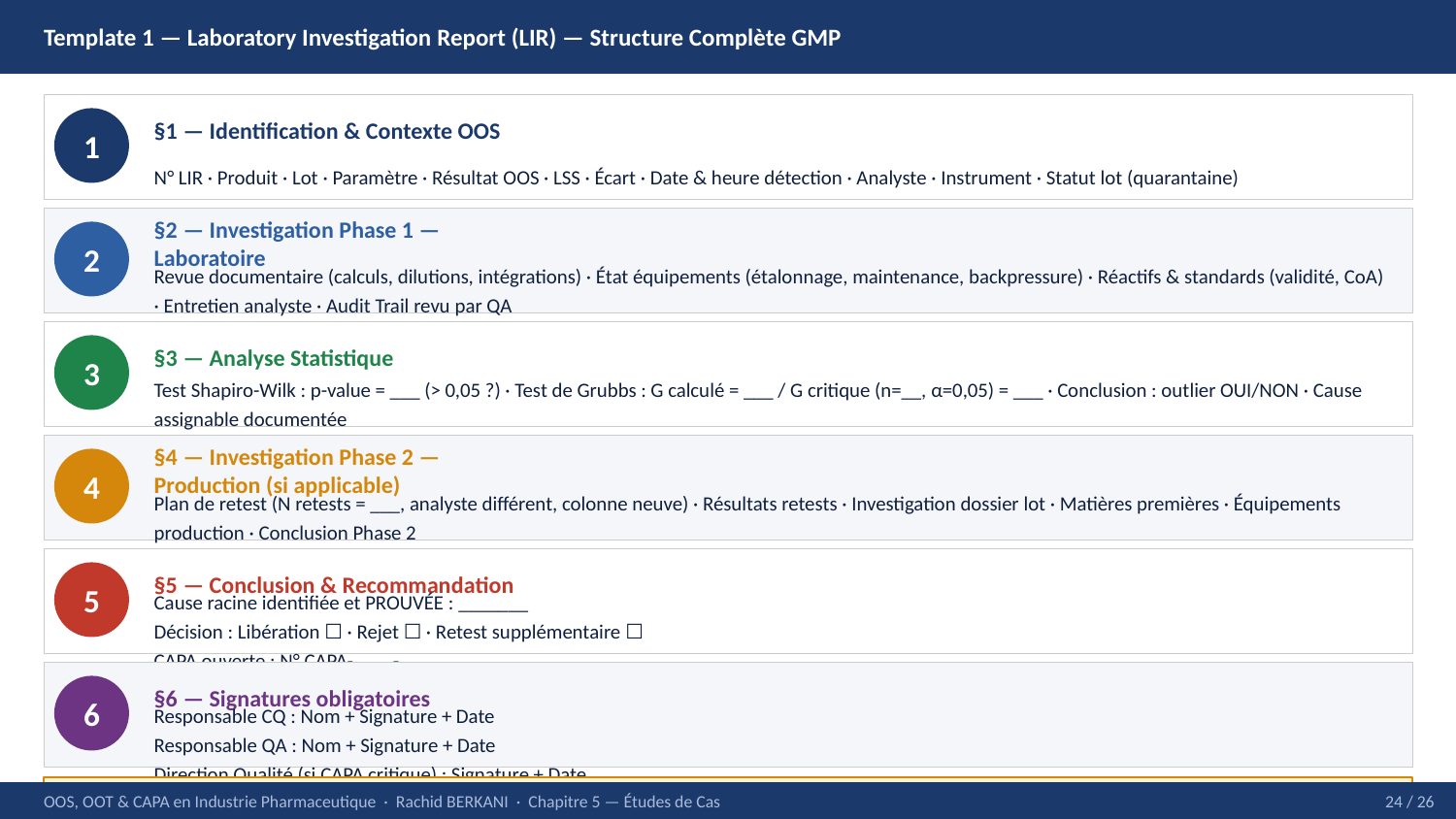

Template 1 — Laboratory Investigation Report (LIR) — Structure Complète GMP

§1 — Identification & Contexte OOS

1
N° LIR · Produit · Lot · Paramètre · Résultat OOS · LSS · Écart · Date & heure détection · Analyste · Instrument · Statut lot (quarantaine)

§2 — Investigation Phase 1 — Laboratoire

2
Revue documentaire (calculs, dilutions, intégrations) · État équipements (étalonnage, maintenance, backpressure) · Réactifs & standards (validité, CoA) · Entretien analyste · Audit Trail revu par QA

§3 — Analyse Statistique

3
Test Shapiro-Wilk : p-value = ___ (> 0,05 ?) · Test de Grubbs : G calculé = ___ / G critique (n=__, α=0,05) = ___ · Conclusion : outlier OUI/NON · Cause assignable documentée

§4 — Investigation Phase 2 — Production (si applicable)

4
Plan de retest (N retests = ___, analyste différent, colonne neuve) · Résultats retests · Investigation dossier lot · Matières premières · Équipements production · Conclusion Phase 2

§5 — Conclusion & Recommandation

5
Cause racine identifiée et PROUVÉE : _______
Décision : Libération ☐ · Rejet ☐ · Retest supplémentaire ☐
CAPA ouverte : N° CAPA-____-____

§6 — Signatures obligatoires

6
Responsable CQ : Nom + Signature + Date
Responsable QA : Nom + Signature + Date
Direction Qualité (si CAPA critique) : Signature + Date

⚠  Tout champ vide doit être justifié : 'NA — Justification : ...' + Initiales + Date  ·  Document ALCOA+ · 21 CFR 211.192

OOS, OOT & CAPA en Industrie Pharmaceutique  ·  Rachid BERKANI  ·  Chapitre 5 — Études de Cas
24 / 26